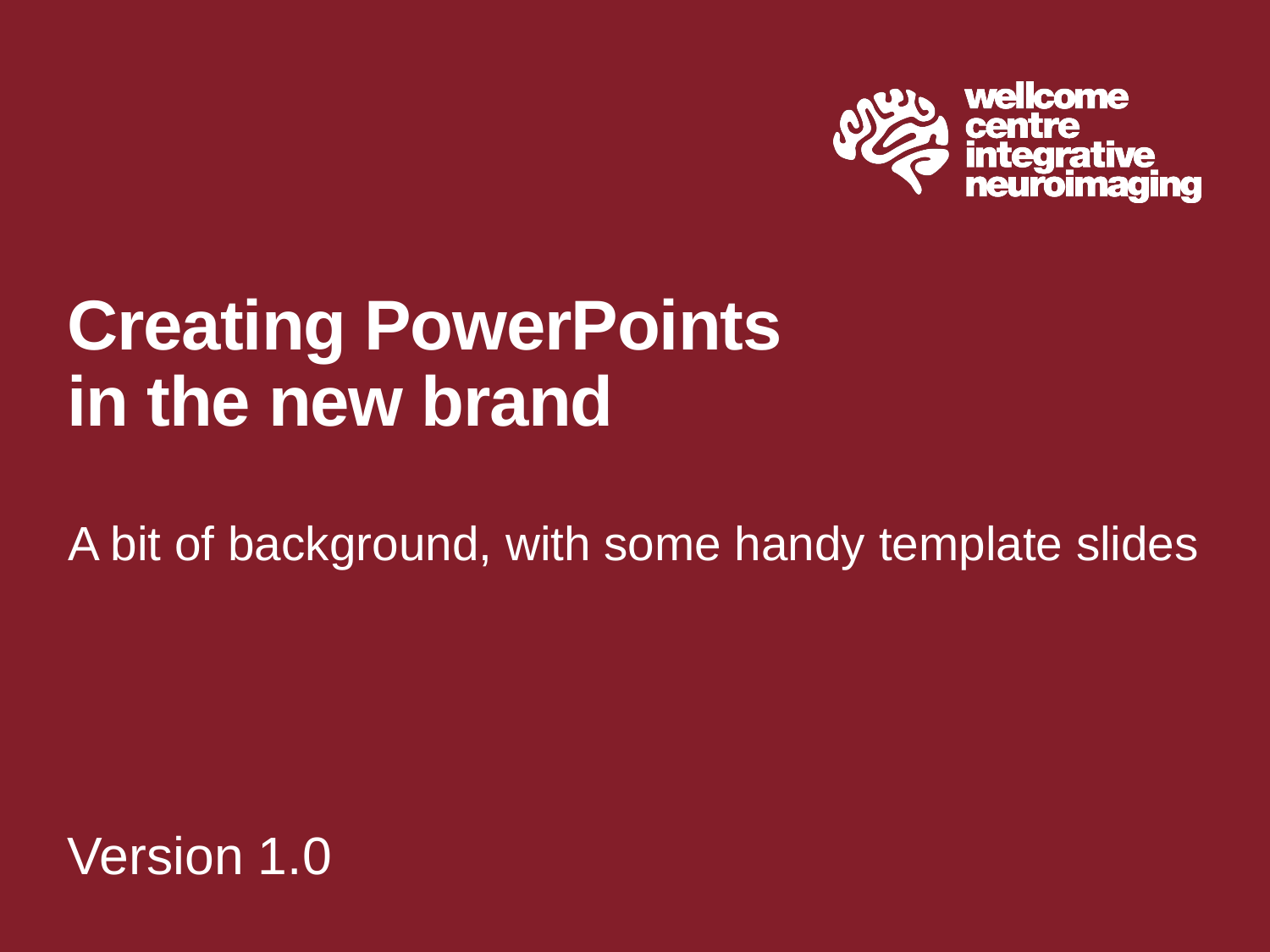

# Creating PowerPoints in the new brand
A bit of background, with some handy template slides
Version 1.0